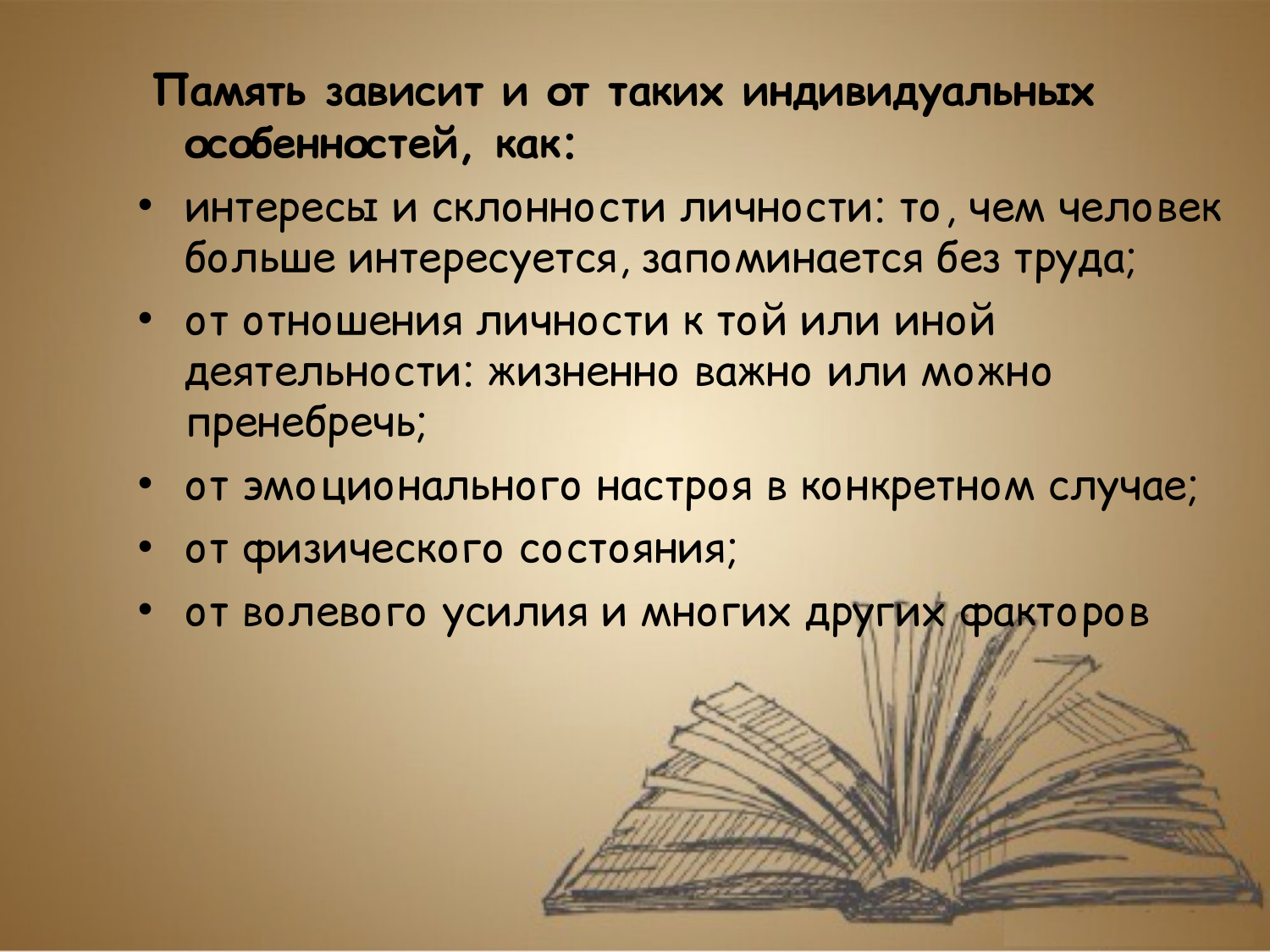

Память зависит и от таких индивидуальных особенностей, как:
интересы и склонности личности: то, чем человек больше интересуется, запоминается без труда;
от отношения личности к той или иной деятельности: жизненно важно или можно пренебречь;
от эмоционального настроя в конкретном случае;
от физического состояния;
от волевого усилия и многих других факторов